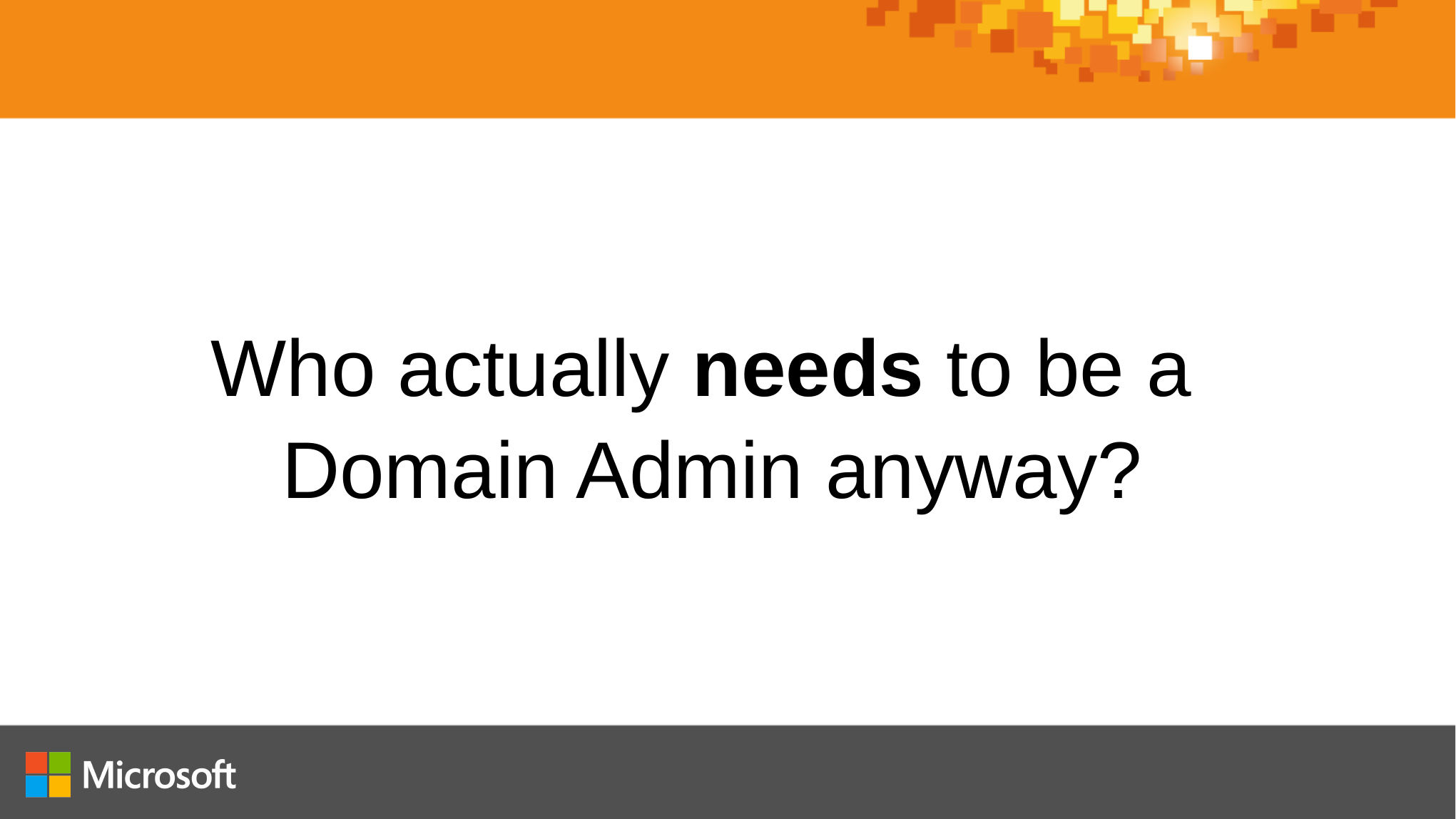

Who actually needs to be a
Domain Admin anyway?